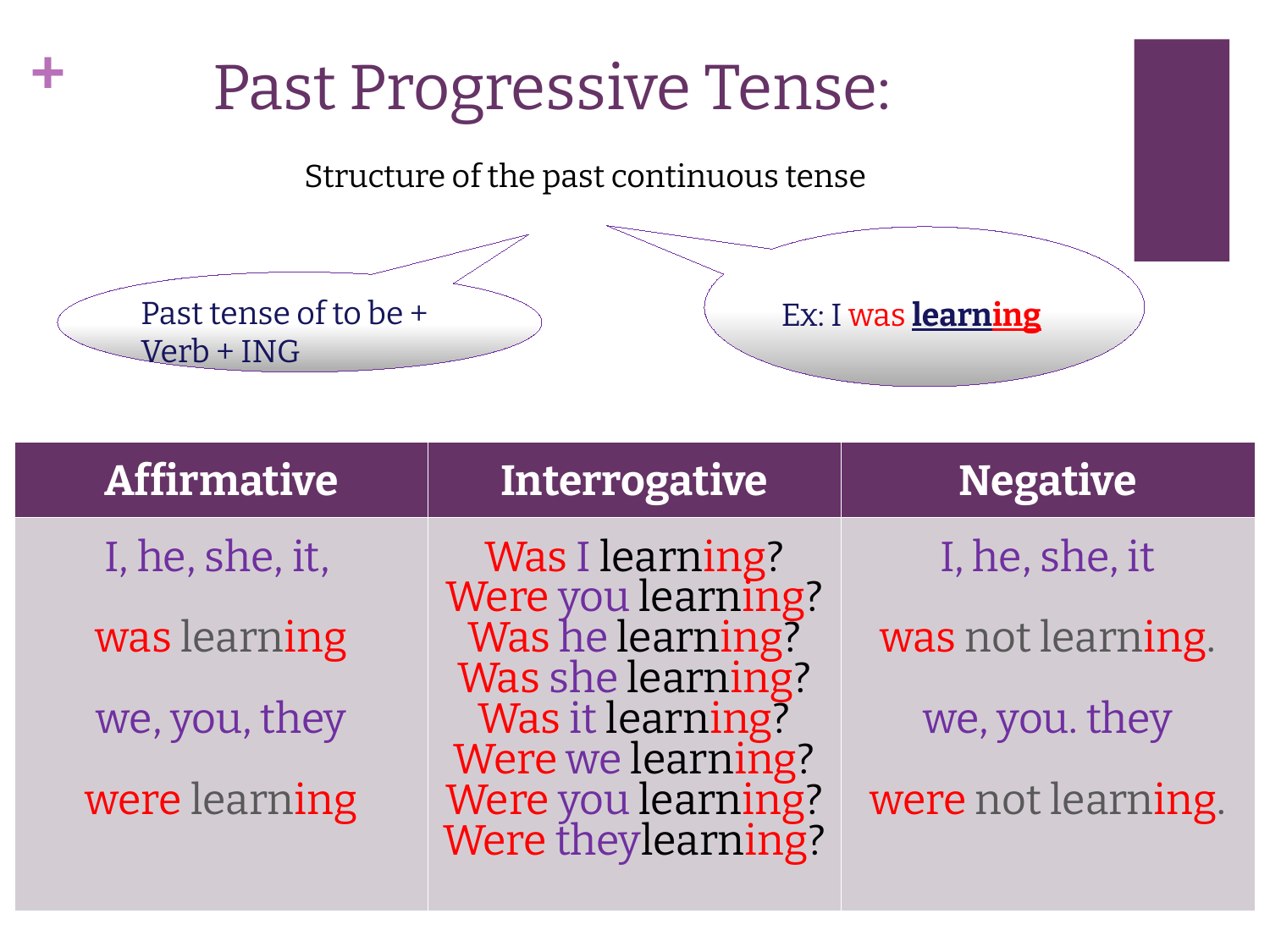

Past Progressive Tense:

Structure of the past continuous tense

Ex: I was learning
Past tense of to be + Verb + ING
| Affirmative | Interrogative | Negative |
| --- | --- | --- |
| I, he, she, it, was learning we, you, they were learning | Was I learning? Were you learning? Was he learning? Was she learning? Was it learning? Were we learning? Were you learning? Were theylearning? | I, he, she, it was not learning. we, you. they were not learning. |